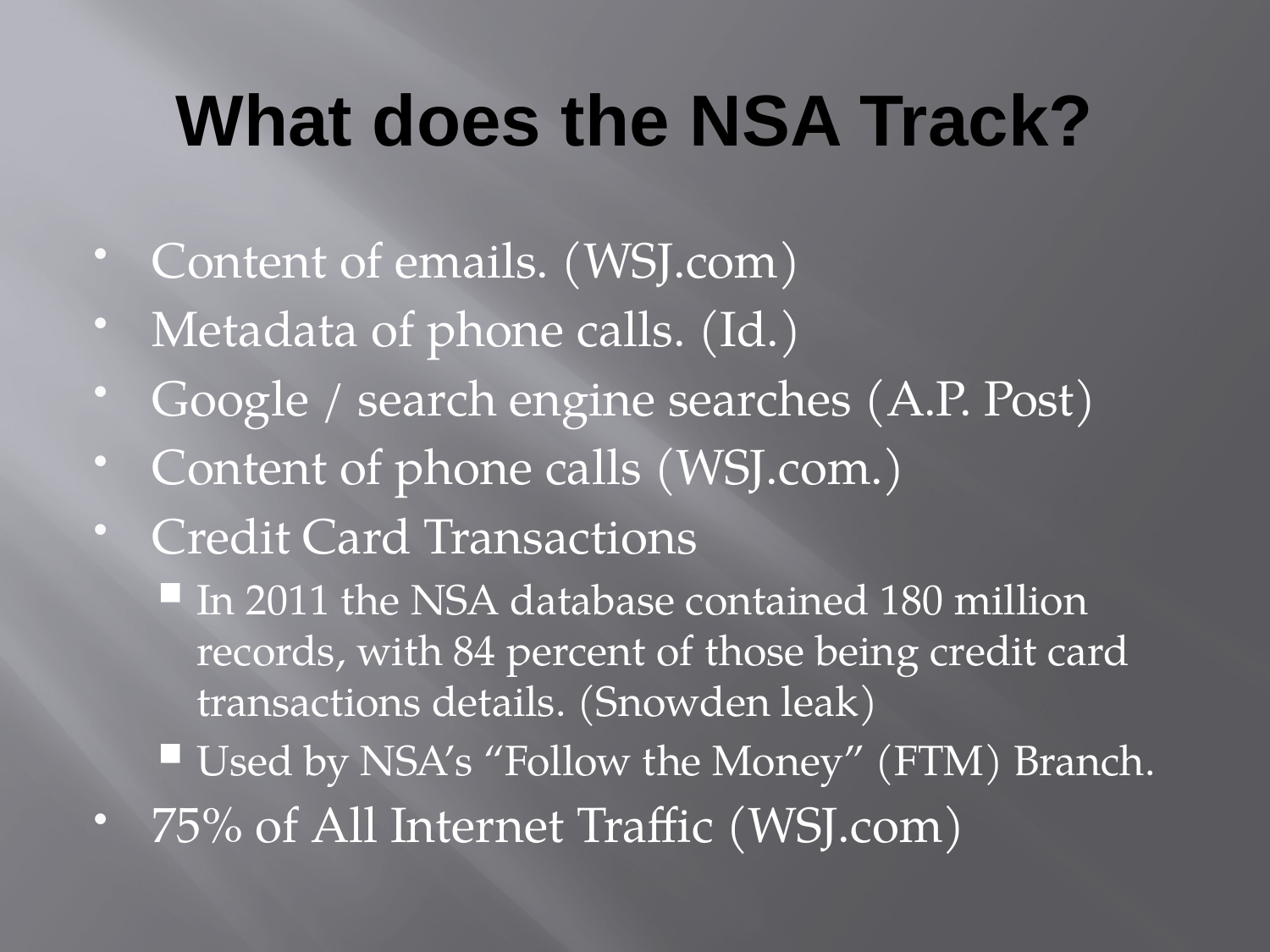

# What does the NSA Track?
Content of emails. (WSJ.com)
Metadata of phone calls. (Id.)
Google / search engine searches (A.P. Post)
Content of phone calls (WSJ.com.)
Credit Card Transactions
In 2011 the NSA database contained 180 million records, with 84 percent of those being credit card transactions details. (Snowden leak)
Used by NSA’s “Follow the Money” (FTM) Branch.
75% of All Internet Traffic (WSJ.com)